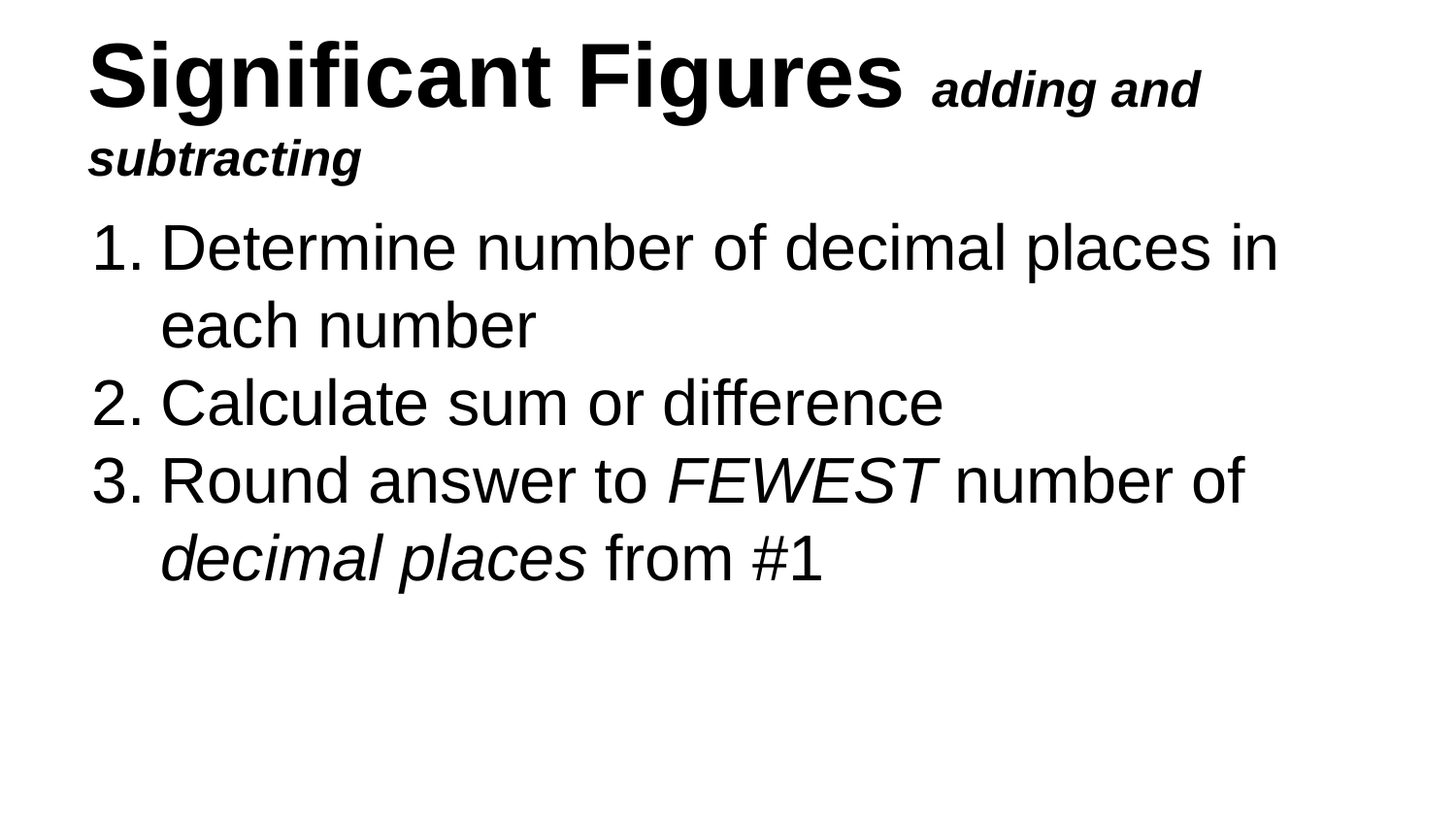

# Significant Figures adding and subtracting
Determine number of decimal places in each number
Calculate sum or difference
Round answer to FEWEST number of decimal places from #1